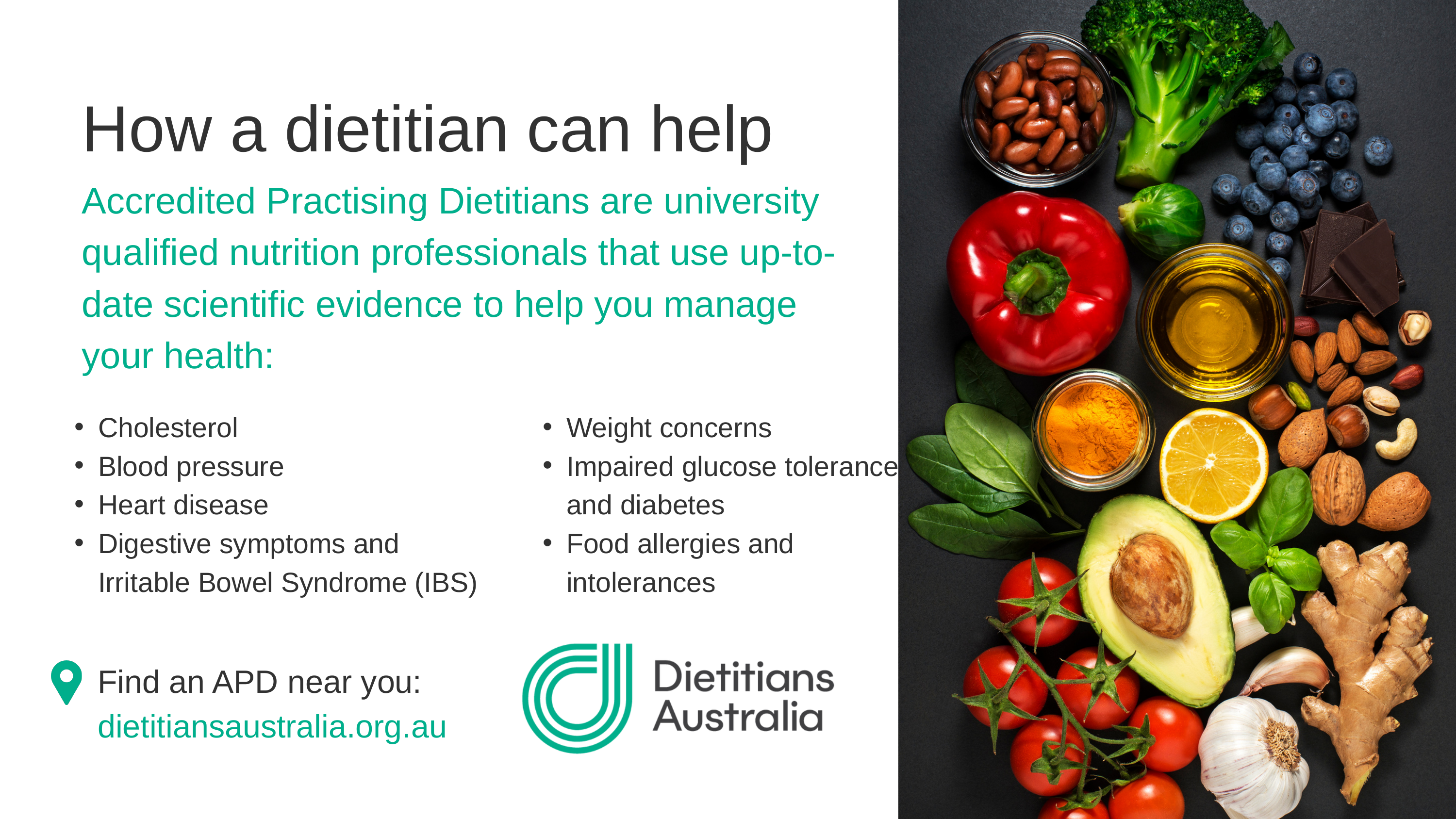

How a dietitian can help
Accredited Practising Dietitians are university qualified nutrition professionals that use up-to-date scientific evidence to help you manage your health:
Cholesterol
Blood pressure
Heart disease
Digestive symptoms and Irritable Bowel Syndrome (IBS)
Weight concerns
Impaired glucose tolerance and diabetes
Food allergies and intolerances

Find an APD near you:

dietitiansaustralia.org.au